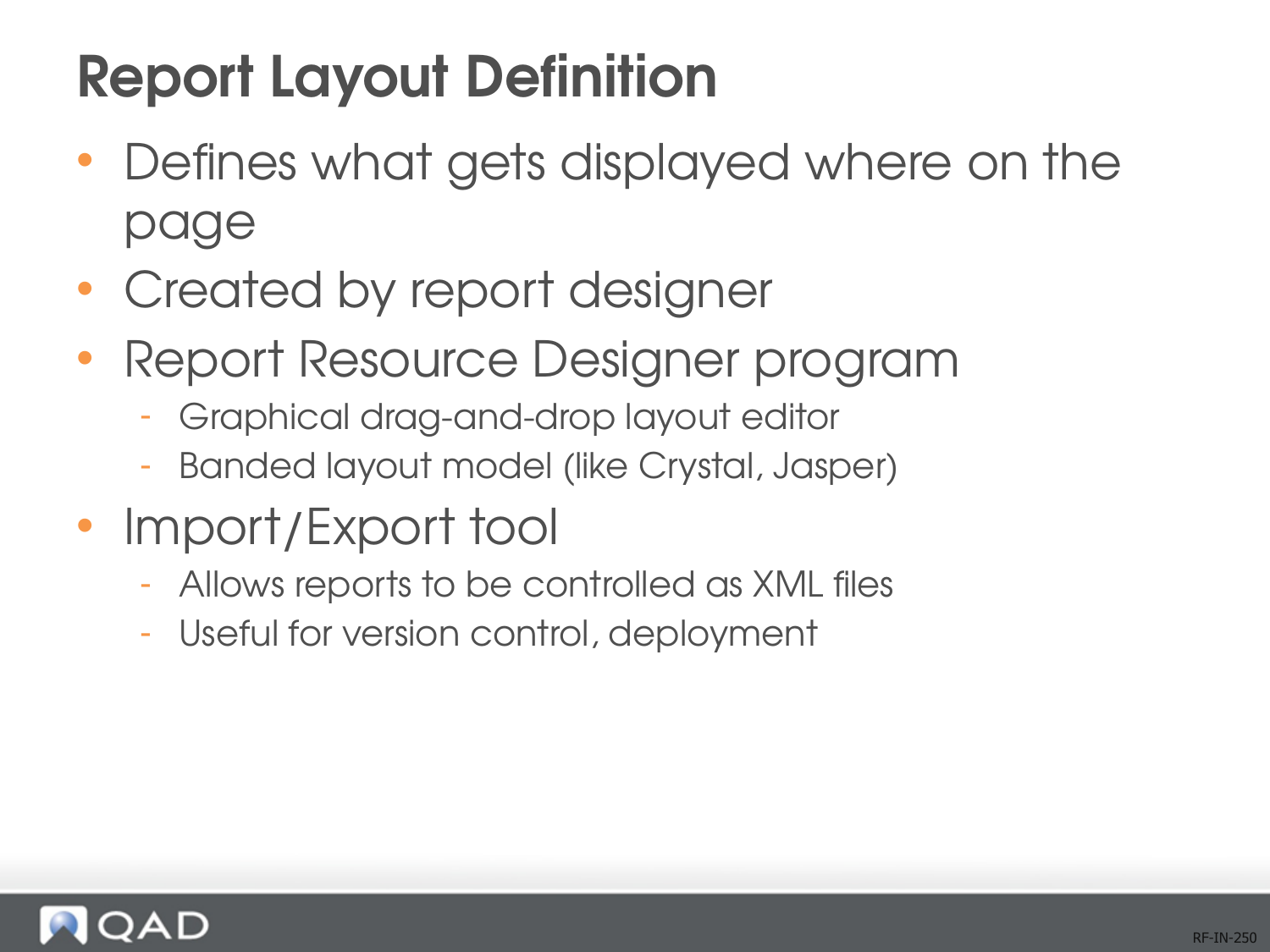

# Report Layout Definition
Defines what gets displayed where on the page
Created by report designer
Report Resource Designer program
Graphical drag-and-drop layout editor
Banded layout model (like Crystal, Jasper)
Import/Export tool
Allows reports to be controlled as XML files
Useful for version control, deployment
RF-IN-250